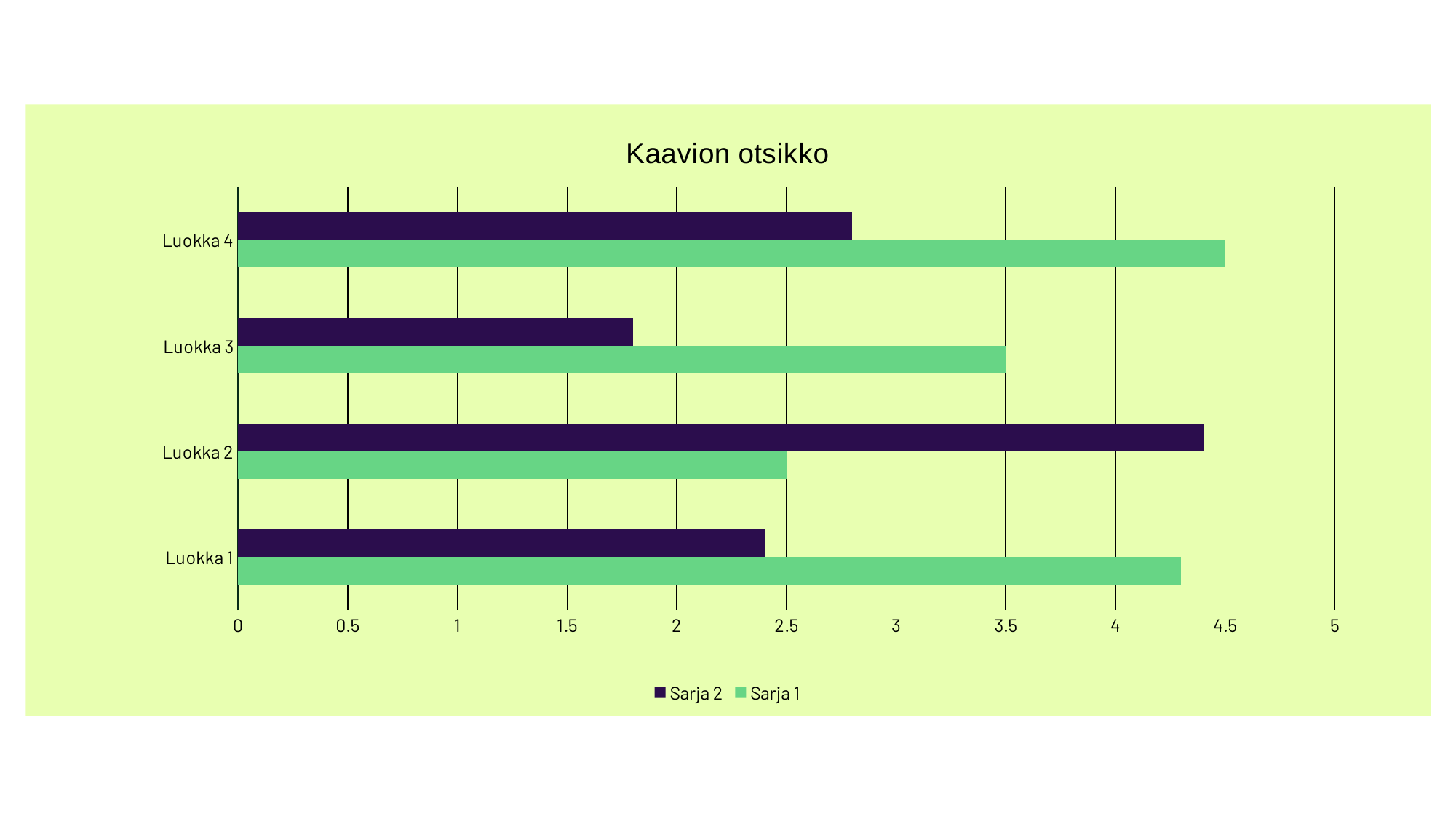

### Chart: Kaavion otsikko

| Category | Sarja 1 | Sarja 2 |
|---|---|---|
| Luokka 1 | 4.3 | 2.4 |
| Luokka 2 | 2.5 | 4.4 |
| Luokka 3 | 3.5 | 1.8 |
| Luokka 4 | 4.5 | 2.8 |